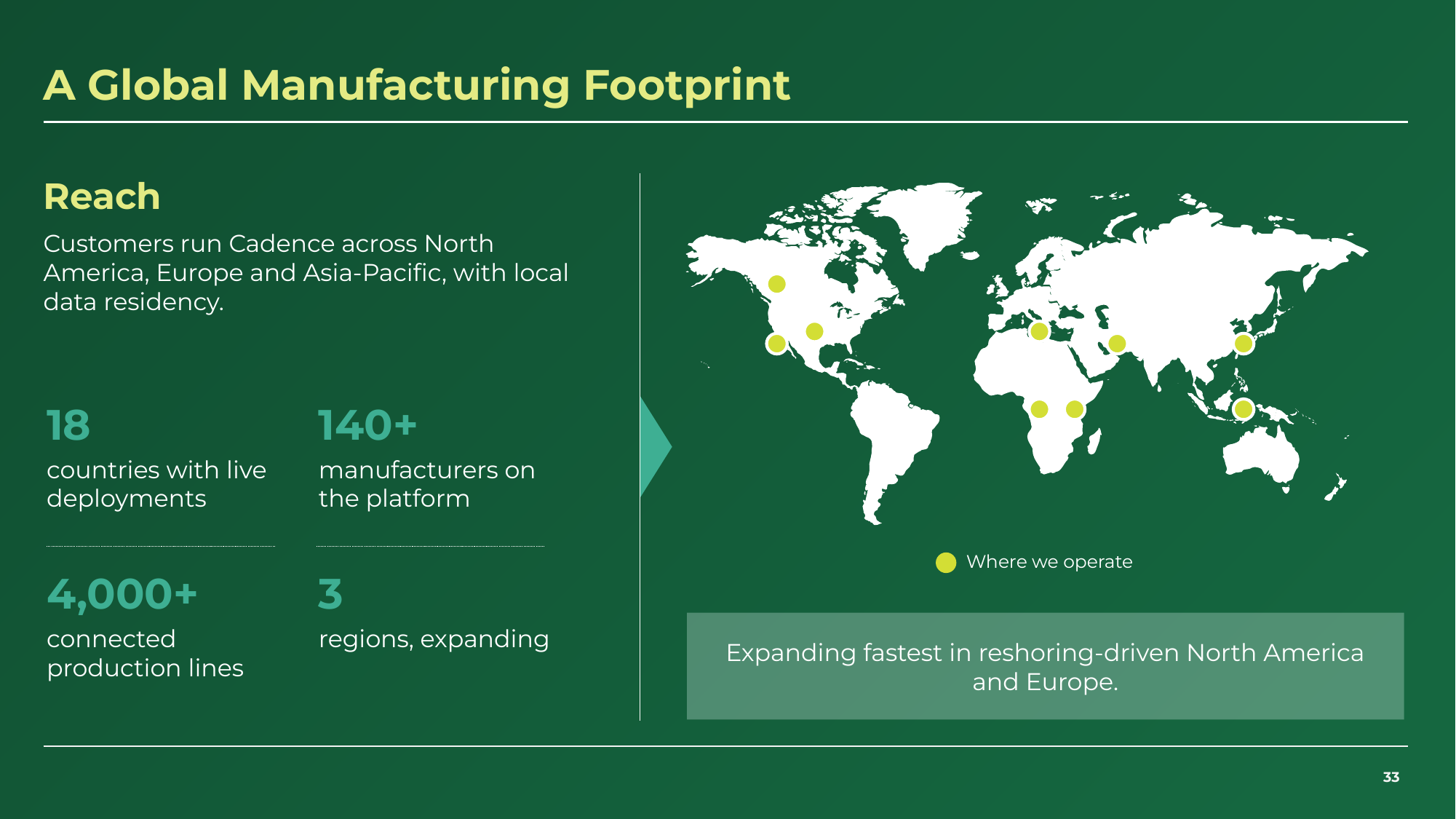

# A Global Manufacturing Footprint
Reach

Customers run Cadence across North America, Europe and Asia-Pacific, with local data residency.

18
140+

countries with live deployments
manufacturers on the platform
Where we operate

4,000+
3
Expanding fastest in reshoring-driven North America and Europe.
connected production lines
regions, expanding
33